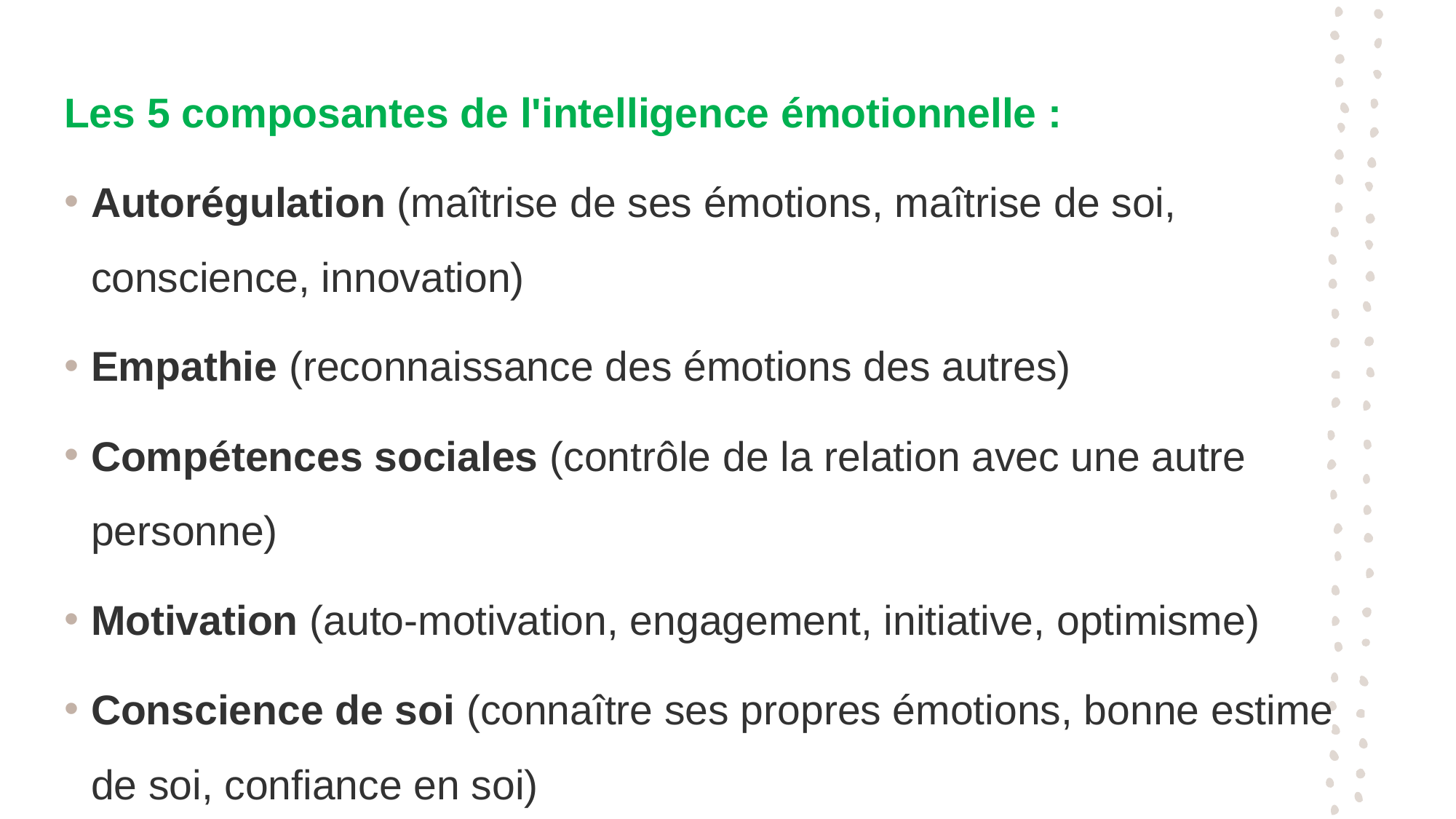

Les 5 composantes de l'intelligence émotionnelle :
Autorégulation (maîtrise de ses émotions, maîtrise de soi, conscience, innovation)
Empathie (reconnaissance des émotions des autres)
Compétences sociales (contrôle de la relation avec une autre personne)
Motivation (auto-motivation, engagement, initiative, optimisme)
Conscience de soi (connaître ses propres émotions, bonne estime de soi, confiance en soi)